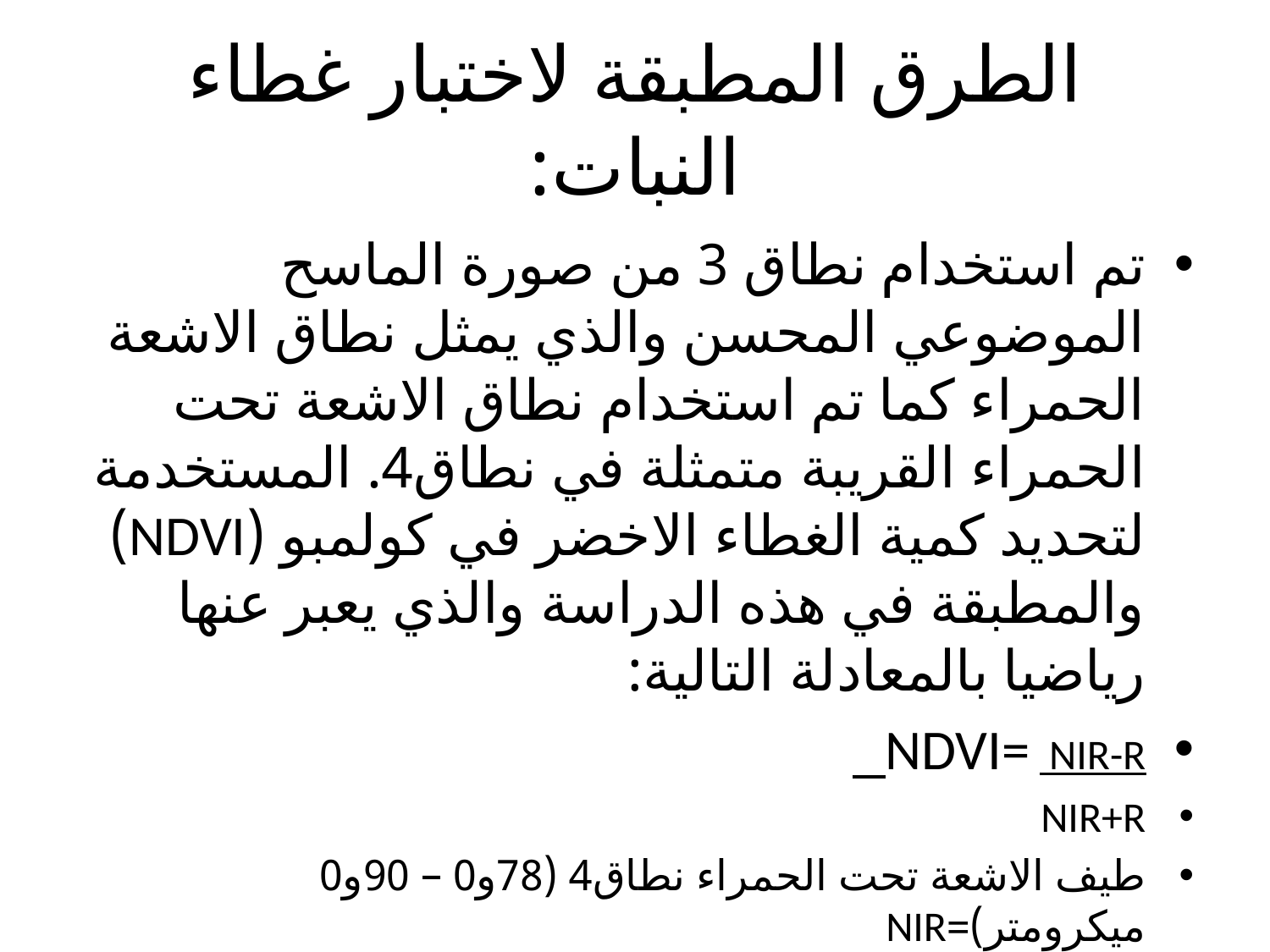

# الطرق المطبقة لاختبار غطاء النبات:
تم استخدام نطاق 3 من صورة الماسح الموضوعي المحسن والذي يمثل نطاق الاشعة الحمراء كما تم استخدام نطاق الاشعة تحت الحمراء القريبة متمثلة في نطاق4. المستخدمة لتحديد كمية الغطاء الاخضر في كولمبو (NDVI) والمطبقة في هذه الدراسة والذي يعبر عنها رياضيا بالمعادلة التالية:
NDVI=  NIR-R
NIR+R
طيف الاشعة تحت الحمراء نطاق4 (78و0 – 90و0 ميكرومتر)=NIR
طيف المرئي للاشعة الحمراء لنطاق 3 (69و0 -63و0ميكرومتر)= R